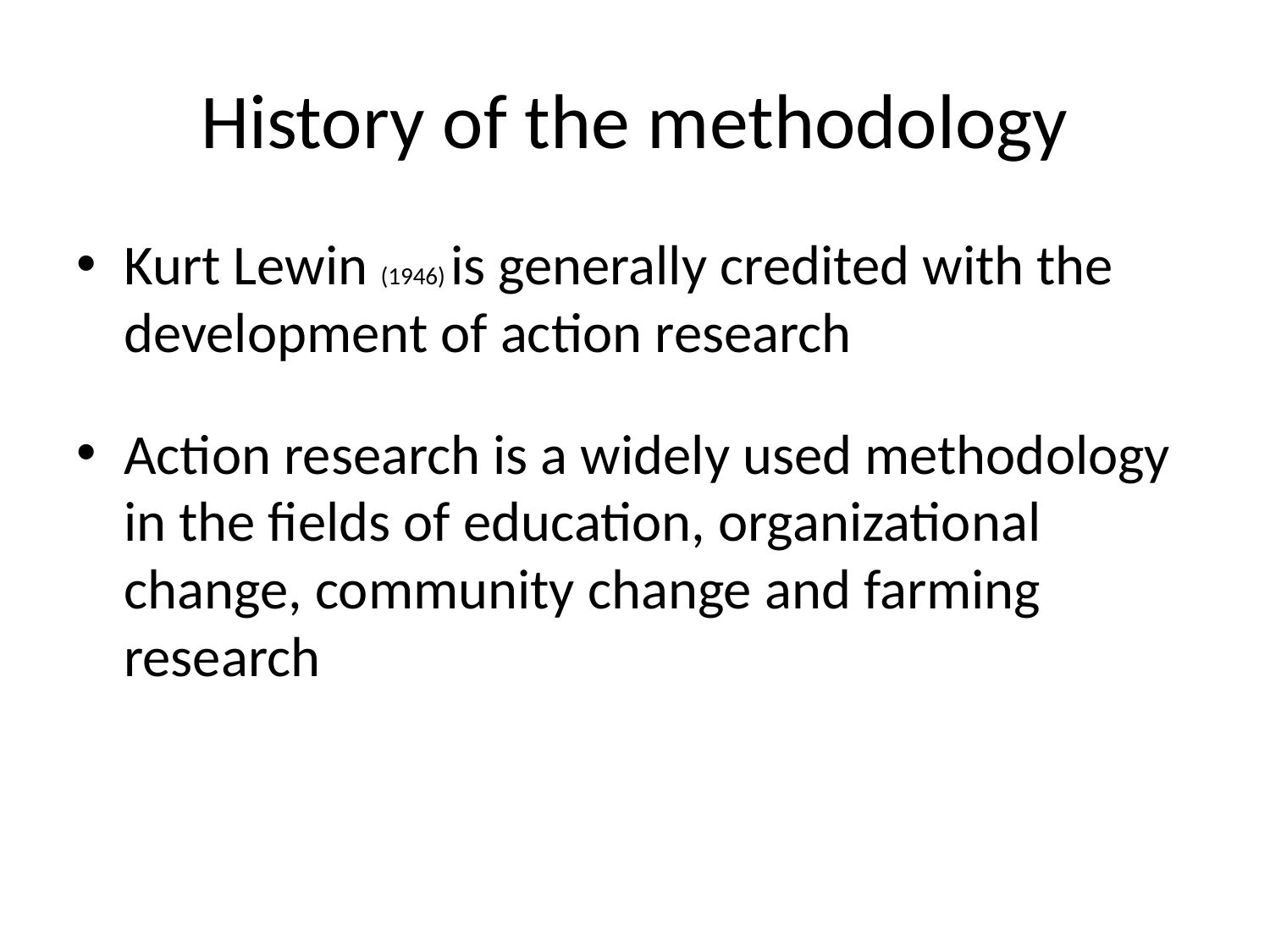

# History of the methodology
Kurt Lewin (1946) is generally credited with the development of action research
Action research is a widely used methodology in the fields of education, organizational change, community change and farming research